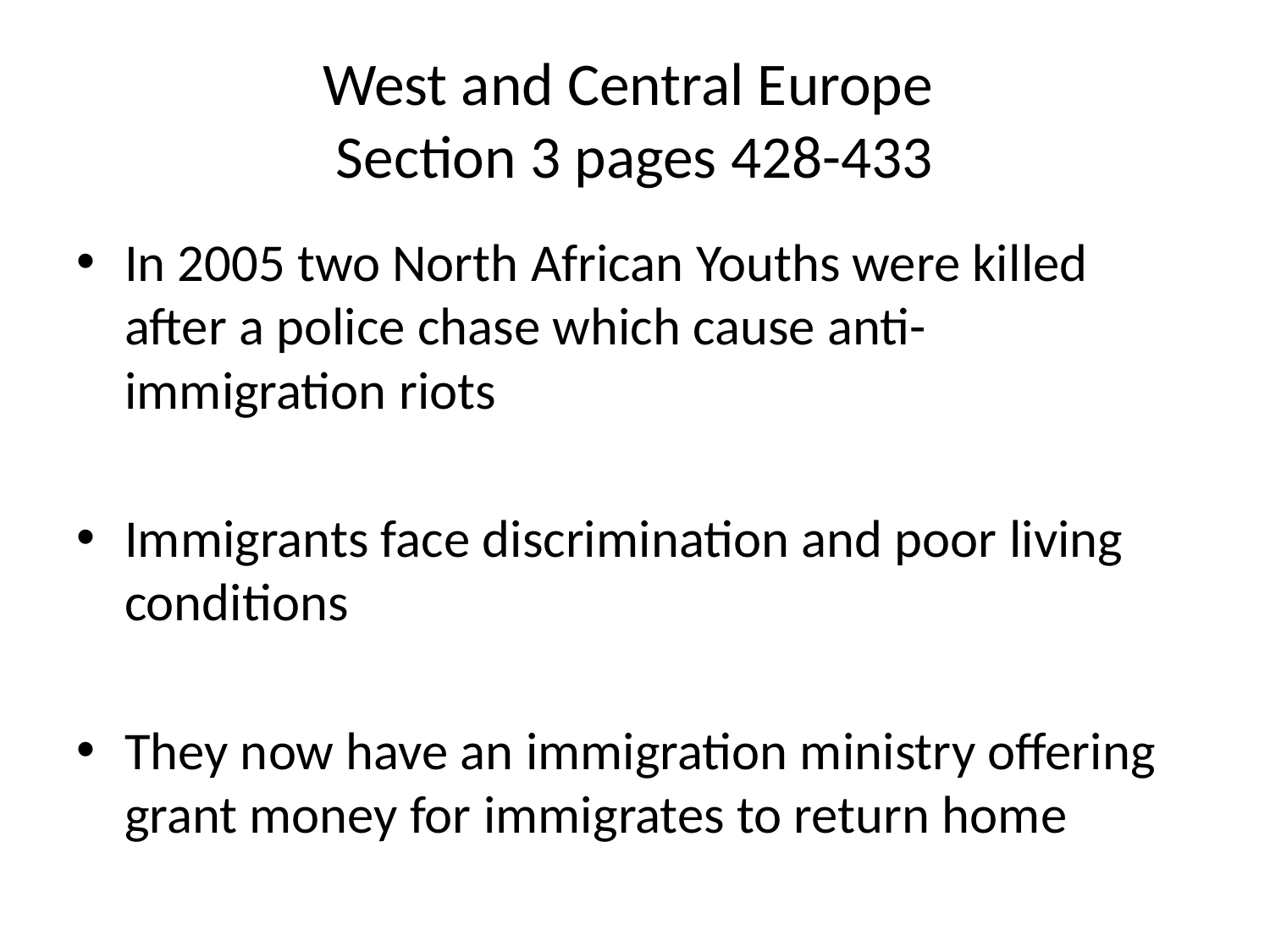

# West and Central Europe Section 3 pages 428-433
In 2005 two North African Youths were killed after a police chase which cause anti- immigration riots

Immigrants face discrimination and poor living conditions

They now have an immigration ministry offering grant money for immigrates to return home